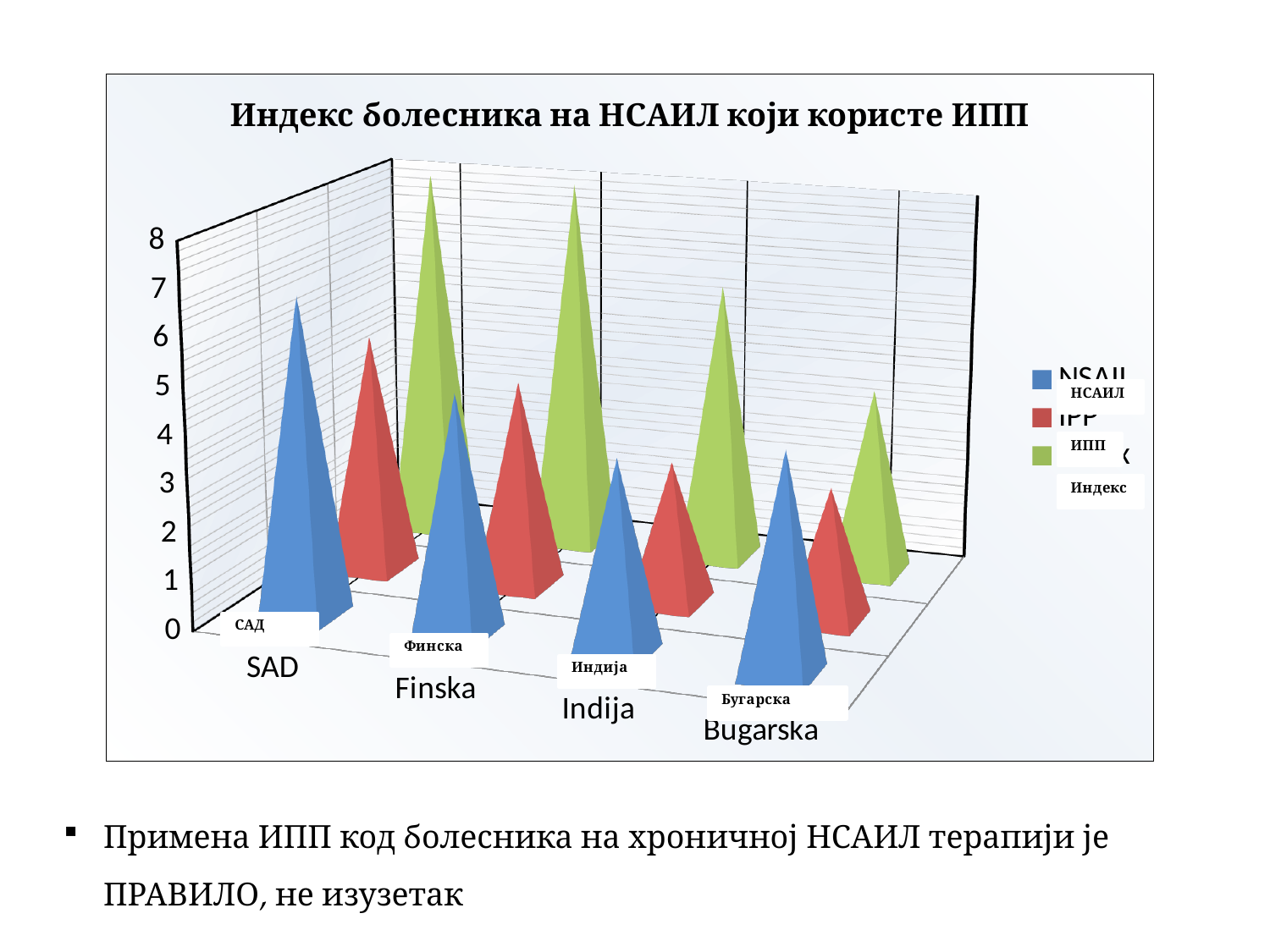

[unsupported chart]

Примена ИПП код болесника на хроничној НСАИЛ терапији је ПРАВИЛО, не изузетак